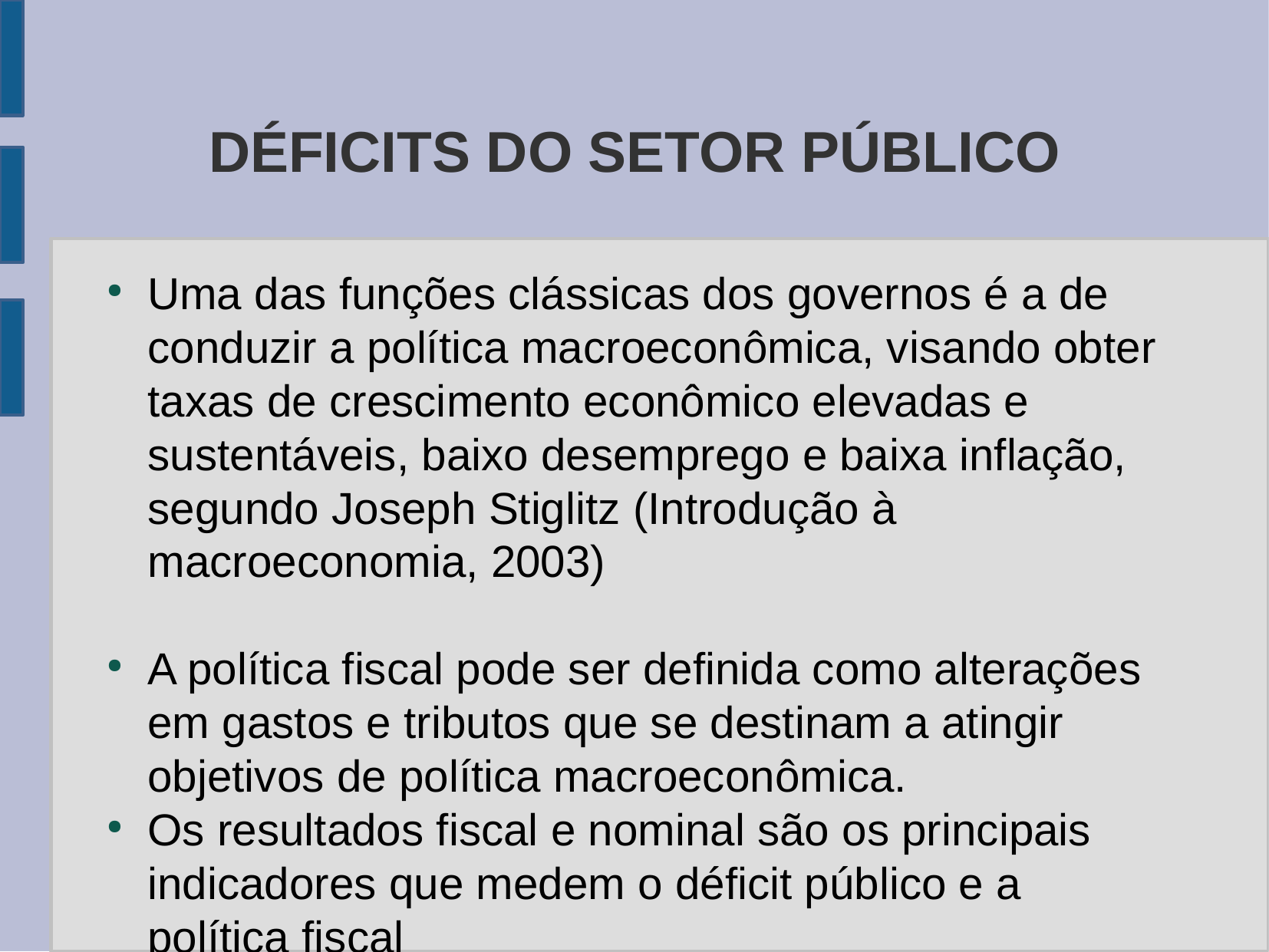

DÉFICITS DO SETOR PÚBLICO
Uma das funções clássicas dos governos é a de conduzir a política macroeconômica, visando obter taxas de crescimento econômico elevadas e sustentáveis, baixo desemprego e baixa inflação, segundo Joseph Stiglitz (Introdução à macroeconomia, 2003)

A política fiscal pode ser definida como alterações em gastos e tributos que se destinam a atingir objetivos de política macroeconômica.
Os resultados fiscal e nominal são os principais  indicadores que medem o déficit público e a política fiscal